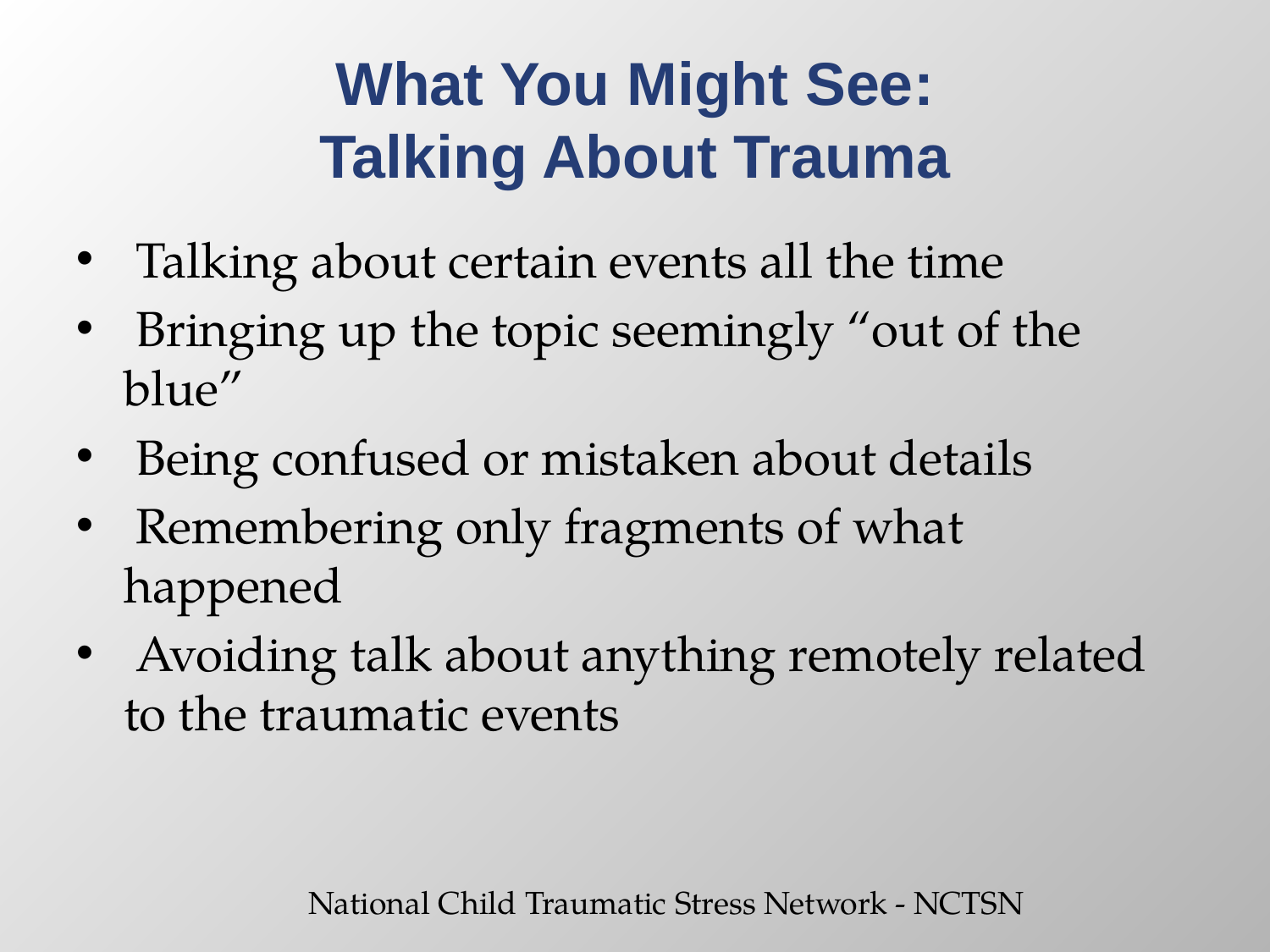

# What You Might See: Talking About Trauma
 Talking about certain events all the time
 Bringing up the topic seemingly “out of the blue”
 Being confused or mistaken about details
 Remembering only fragments of what happened
 Avoiding talk about anything remotely related to the traumatic events
National Child Traumatic Stress Network - NCTSN